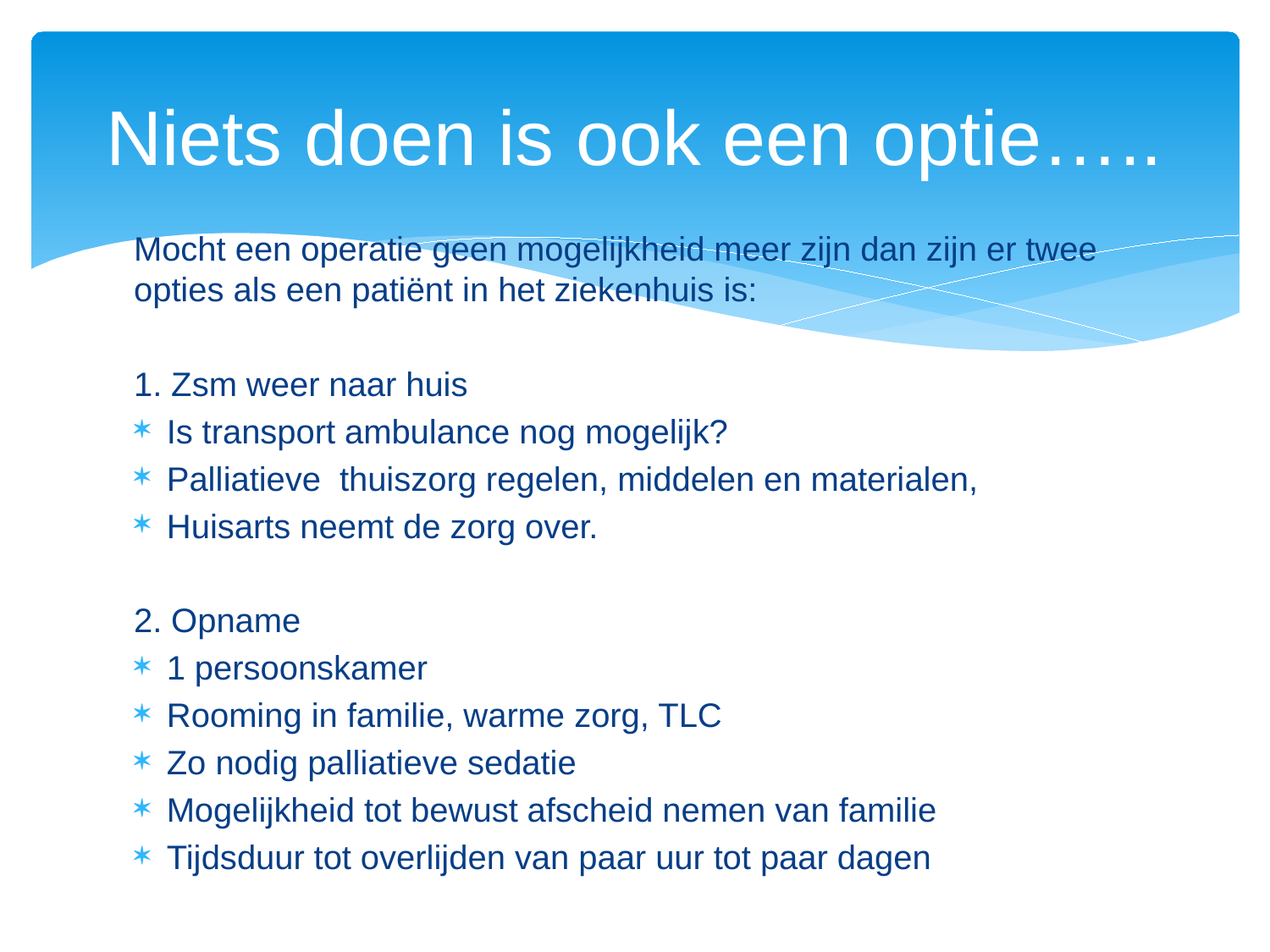

# Niets doen is ook een optie…..
Mocht een operatie geen mogelijkheid meer zijn dan zijn er twee opties als een patiënt in het ziekenhuis is:

1. Zsm weer naar huis
Is transport ambulance nog mogelijk?
Palliatieve  thuiszorg regelen, middelen en materialen,
Huisarts neemt de zorg over.

2. Opname
1 persoonskamer
Rooming in familie, warme zorg, TLC
Zo nodig palliatieve sedatie
Mogelijkheid tot bewust afscheid nemen van familie
Tijdsduur tot overlijden van paar uur tot paar dagen